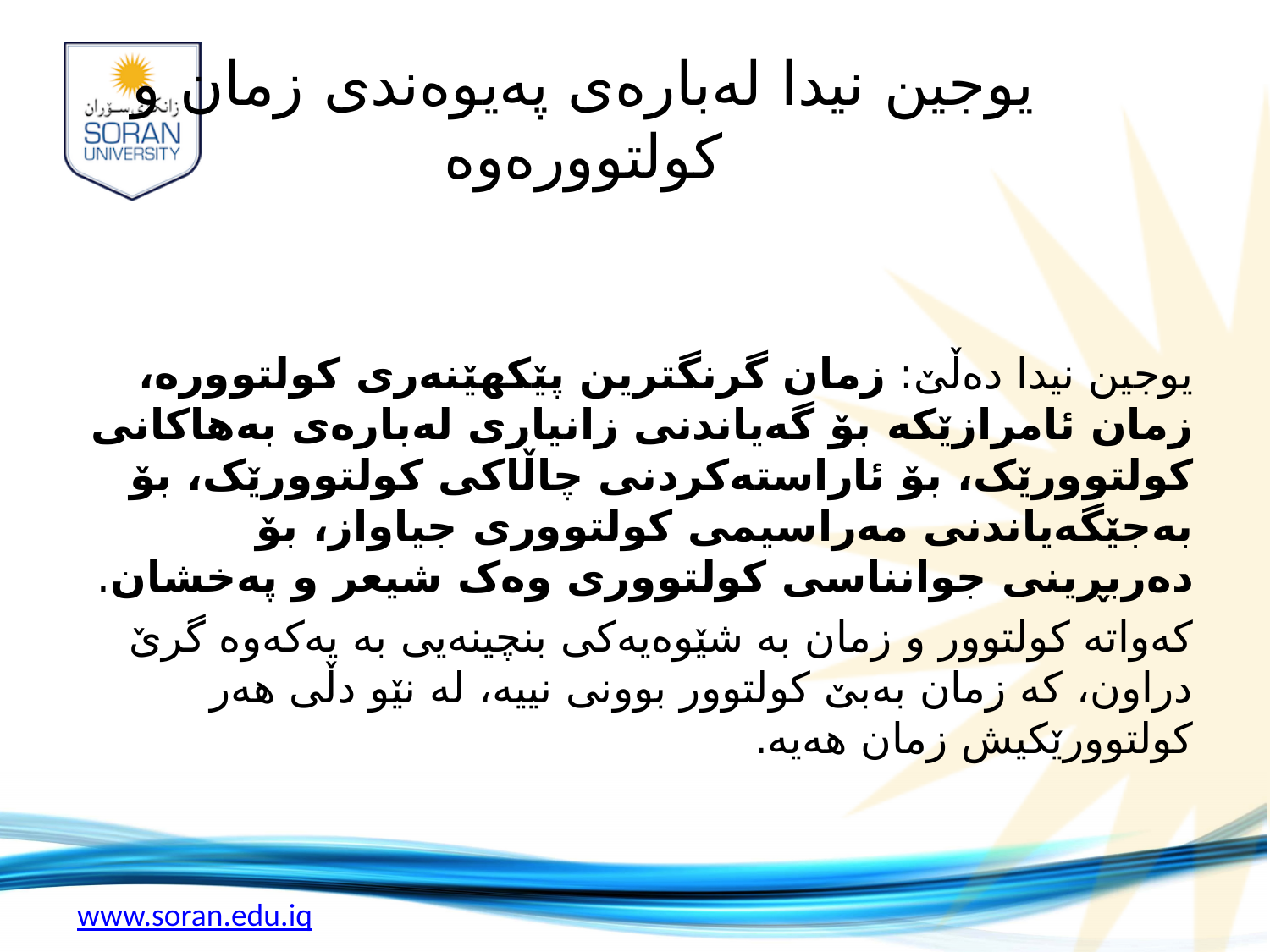

# یوجین نیدا لەبارەی پەیوەندی زمان و کولتوورەوە

یوجین نیدا دەڵێ: زمان گرنگترین پێکهێنەری کولتوورە، زمان ئامرازێکە بۆ گەیاندنی زانیاری لەبارەی بەهاکانی کولتوورێک، بۆ ئاراستەکردنی چاڵاکی کولتوورێک، بۆ بەجێگەیاندنی مەراسیمی کولتووری جیاواز، بۆ دەربڕینی جوانناسی کولتووری وەک شیعر و پەخشان.
کەواتە کولتوور و زمان بە شێوەیەکی بنچینەیی بە یەکەوە گرێ دراون، کە زمان بەبێ کولتوور بوونی نییە، لە نێو دڵی هەر کولتوورێکیش زمان هەیە.